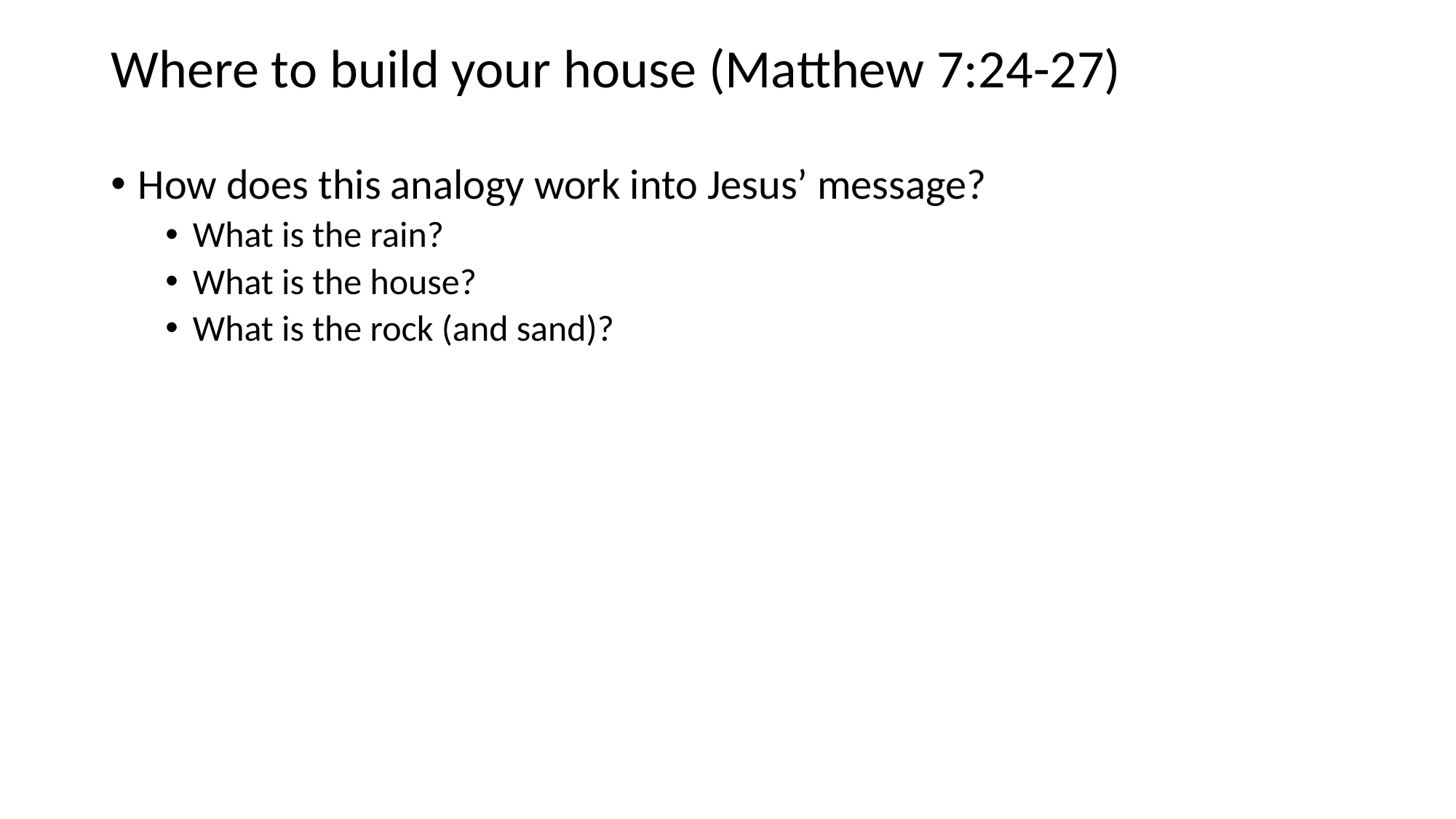

# Where to build your house (Matthew 7:24-27)

How does this analogy work into Jesus’ message?
What is the rain?
What is the house?
What is the rock (and sand)?